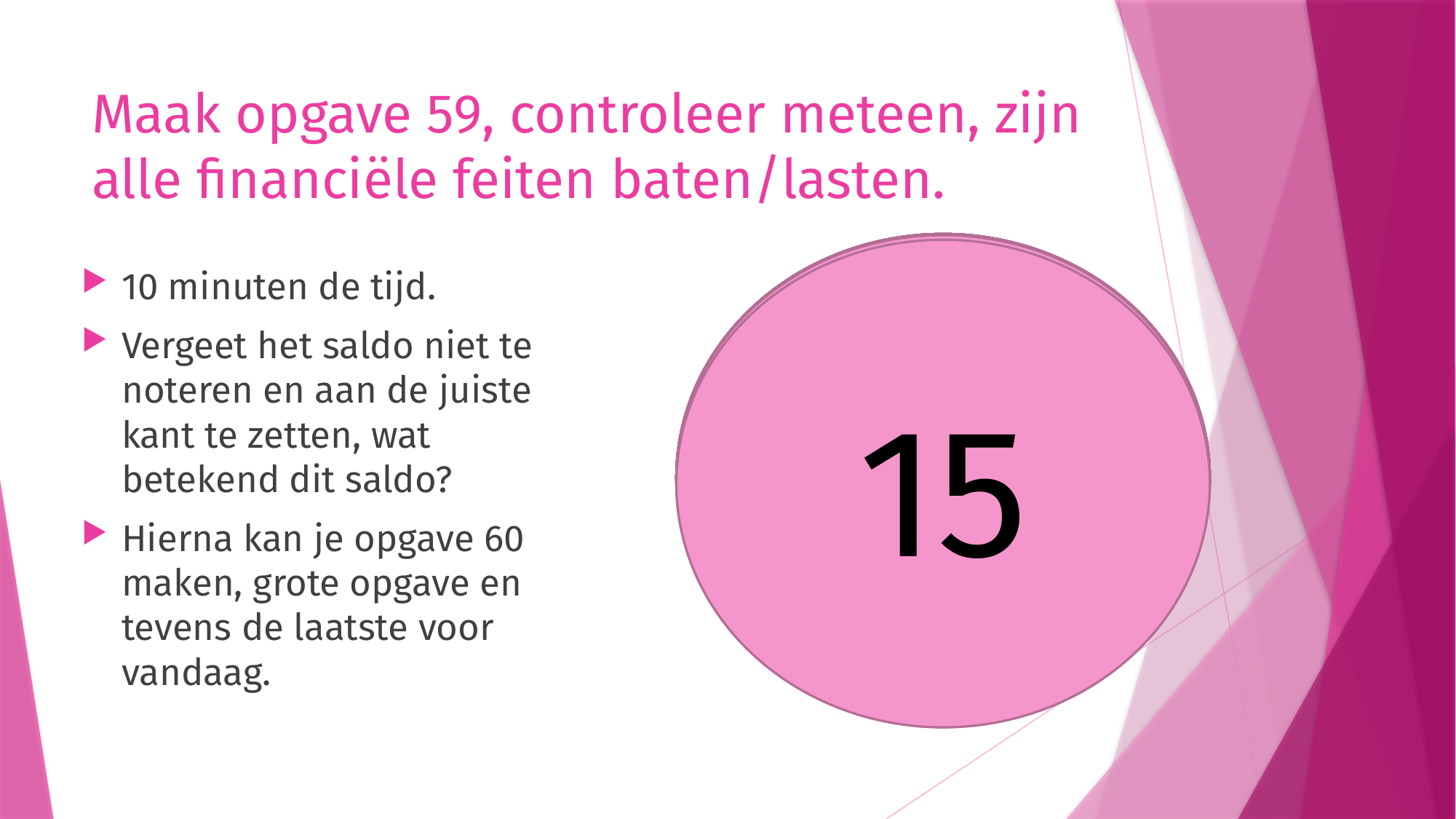

# Maak opgave 59, controleer meteen, zijn alle financiële feiten baten/lasten.
10
9
8
5
6
7
4
3
1
2
14
13
11
15
12
10 minuten de tijd.
Vergeet het saldo niet te noteren en aan de juiste kant te zetten, wat betekend dit saldo?
Hierna kan je opgave 60 maken, grote opgave en tevens de laatste voor vandaag.